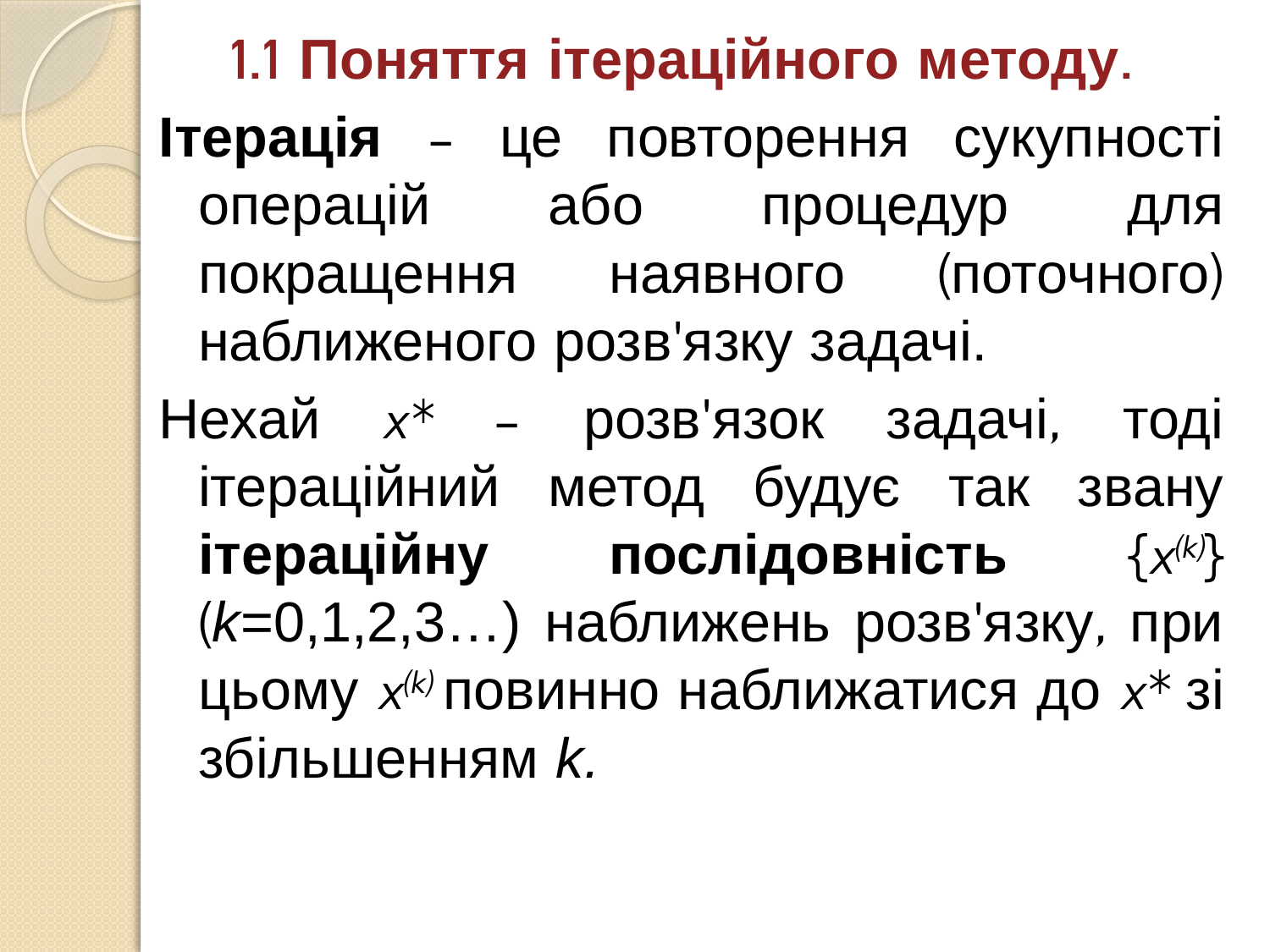

1.1 Поняття ітераційного методу.
Ітерація – це повторення сукупності операцій або процедур для покращення наявного (поточного) наближеного розв'язку задачі.
Нехай x* – розв'язок задачі, тоді ітераційний метод будує так звану ітераційну послідовність {x(k)} (k=0,1,2,3…) наближень розв'язку, при цьому x(k) повинно наближатися до x* зі збільшенням k.